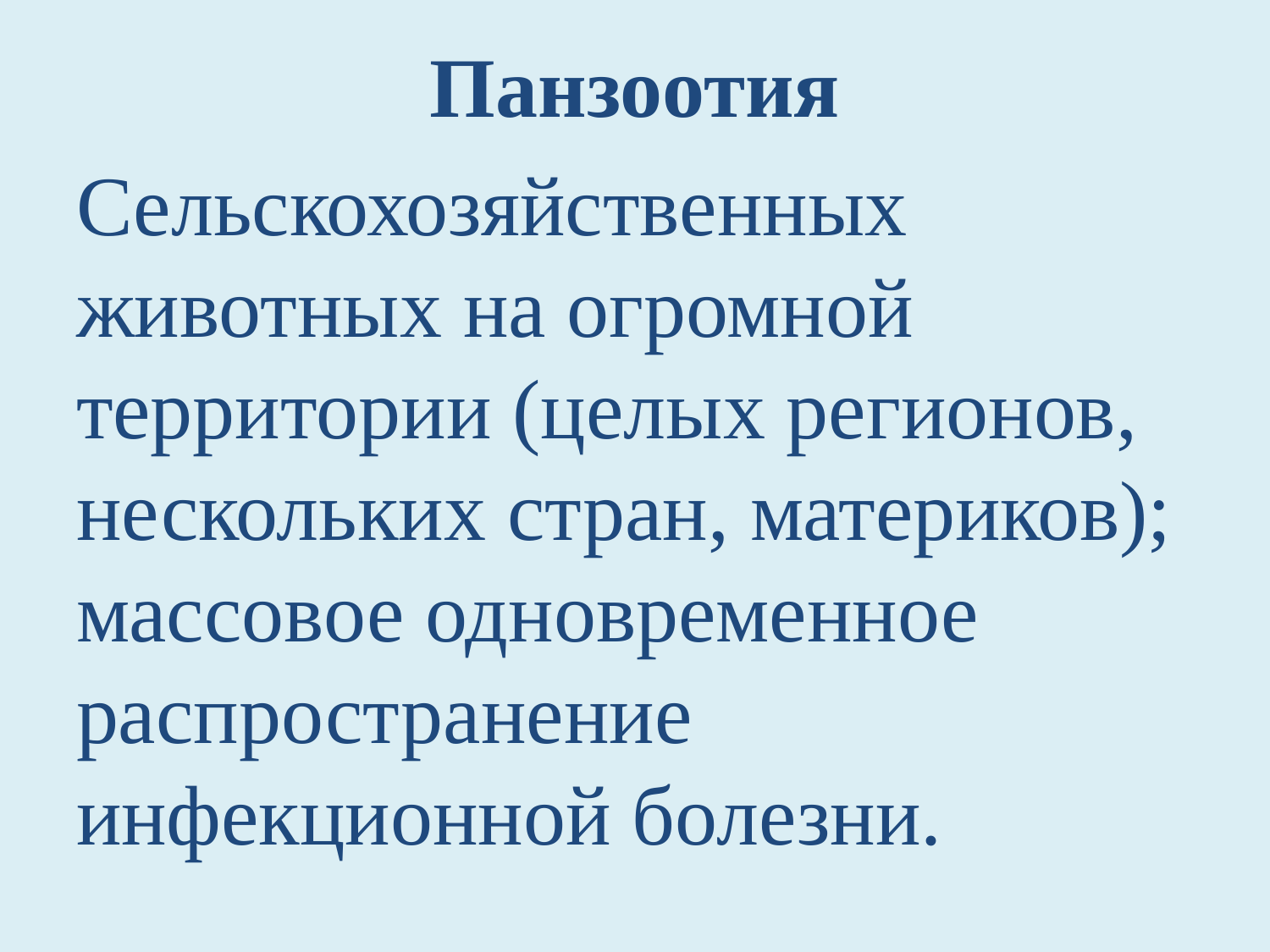

Панзоотия
Сельскохозяйственных животных на огромной территории (целых регионов, нескольких стран, материков); массовое одновременное распространение инфекционной болезни.